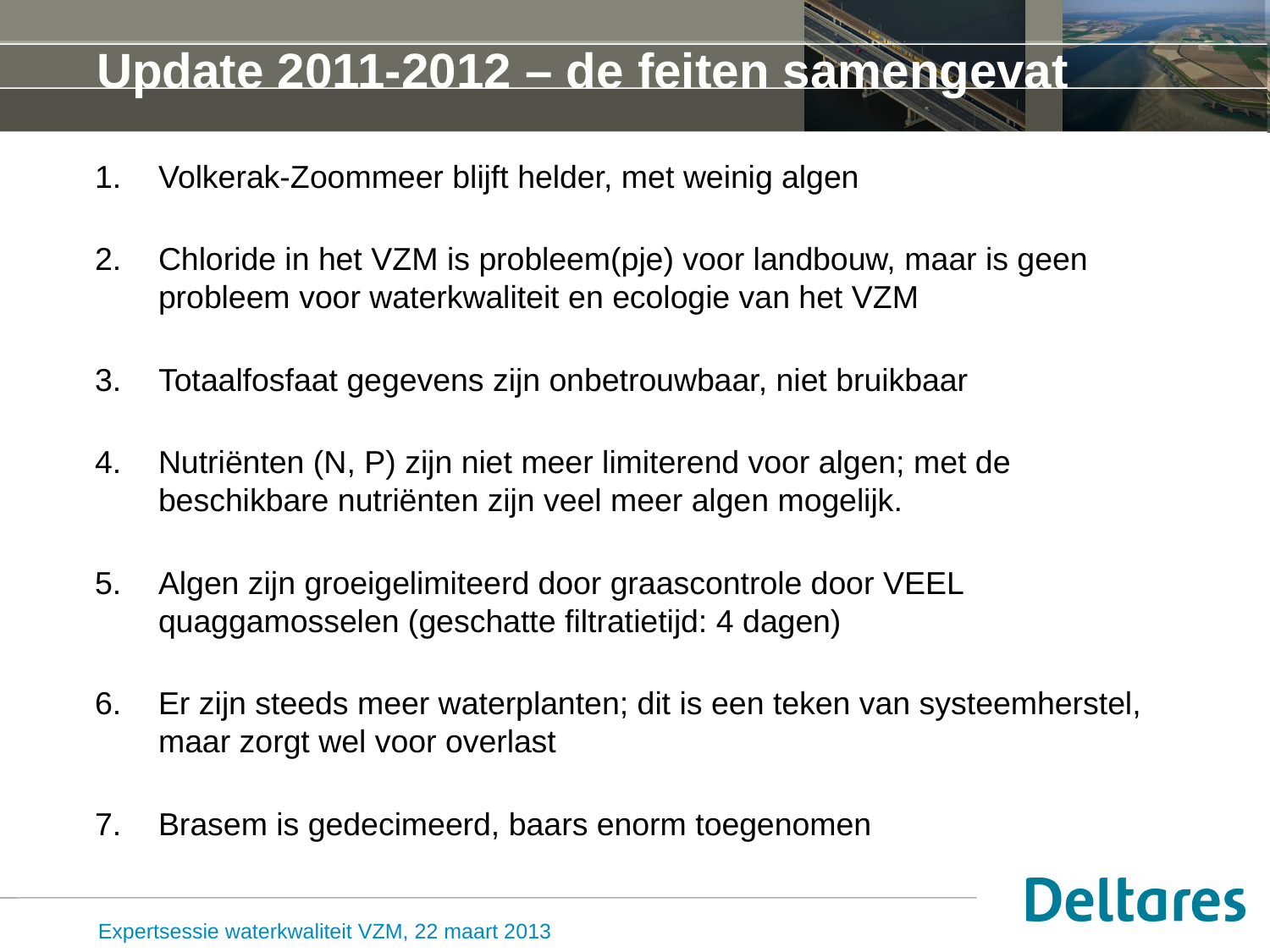

# Update 2011-2012 – de feiten samengevat
Volkerak-Zoommeer blijft helder, met weinig algen
Chloride in het VZM is probleem(pje) voor landbouw, maar is geen probleem voor waterkwaliteit en ecologie van het VZM
Totaalfosfaat gegevens zijn onbetrouwbaar, niet bruikbaar
Nutriënten (N, P) zijn niet meer limiterend voor algen; met de beschikbare nutriënten zijn veel meer algen mogelijk.
Algen zijn groeigelimiteerd door graascontrole door VEEL quaggamosselen (geschatte filtratietijd: 4 dagen)
Er zijn steeds meer waterplanten; dit is een teken van systeemherstel, maar zorgt wel voor overlast
Brasem is gedecimeerd, baars enorm toegenomen
Expertsessie waterkwaliteit VZM, 22 maart 2013